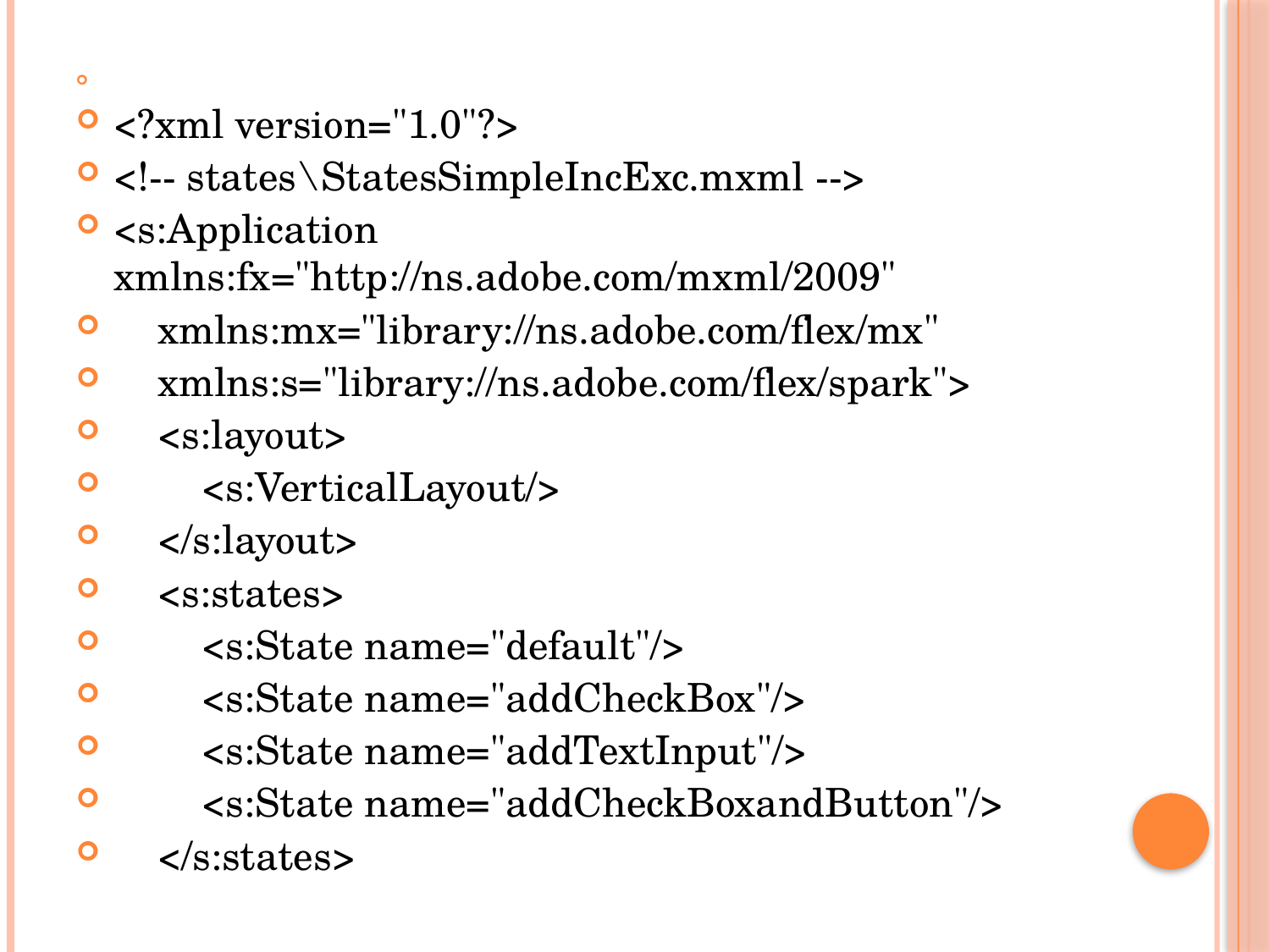

<?xml version="1.0"?>
<!-- states\StatesSimpleIncExc.mxml -->
<s:Application xmlns:fx="http://ns.adobe.com/mxml/2009"
    xmlns:mx="library://ns.adobe.com/flex/mx"
    xmlns:s="library://ns.adobe.com/flex/spark">
    <s:layout>
        <s:VerticalLayout/>
    </s:layout>
    <s:states>
        <s:State name="default"/>
        <s:State name="addCheckBox"/>
        <s:State name="addTextInput"/>
        <s:State name="addCheckBoxandButton"/>
    </s:states>